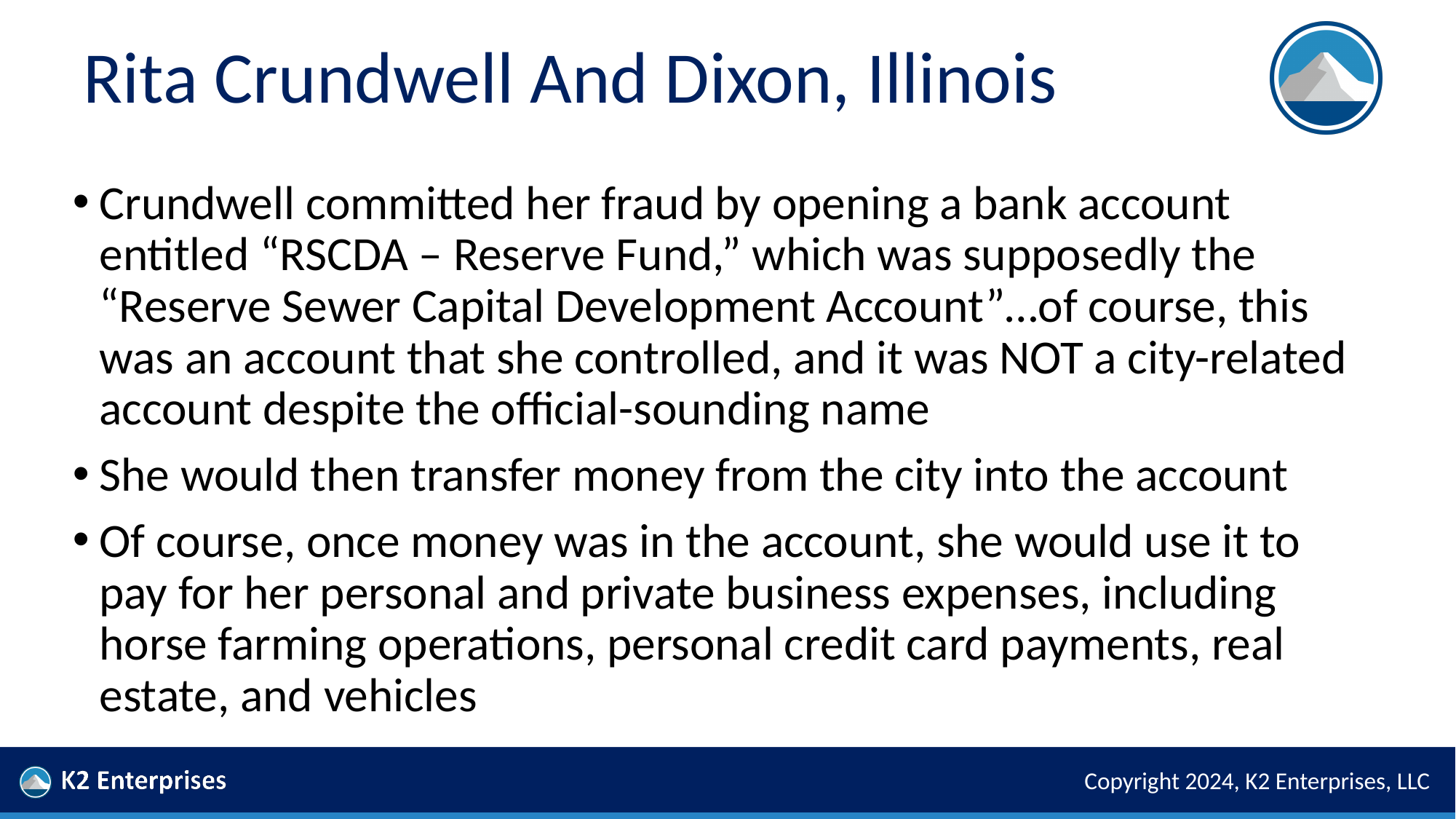

# Rita Crundwell And Dixon, Illinois
Crundwell committed her fraud by opening a bank account entitled “RSCDA – Reserve Fund,” which was supposedly the “Reserve Sewer Capital Development Account”…of course, this was an account that she controlled, and it was NOT a city-related account despite the official-sounding name
She would then transfer money from the city into the account
Of course, once money was in the account, she would use it to pay for her personal and private business expenses, including horse farming operations, personal credit card payments, real estate, and vehicles